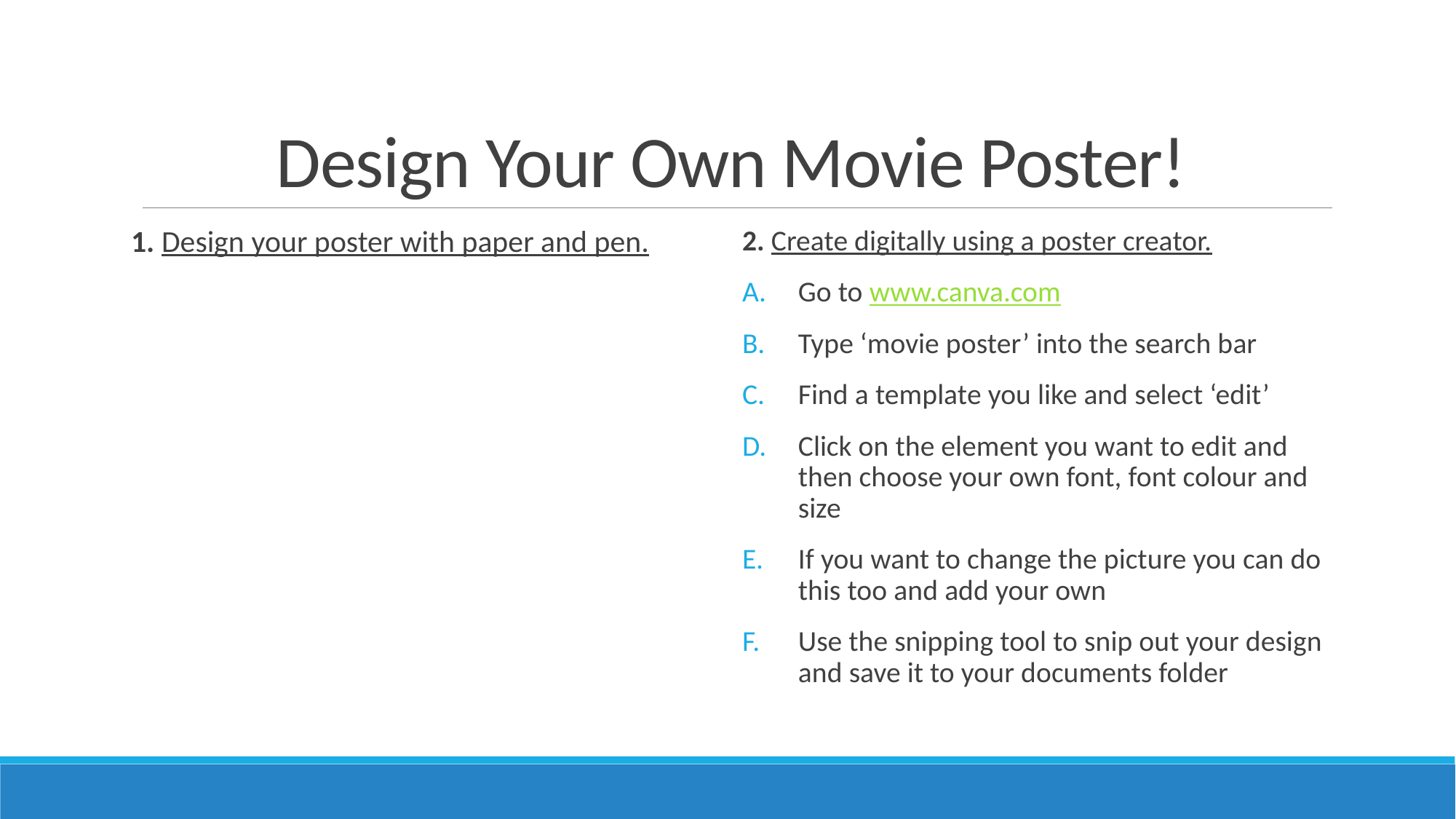

# Design Your Own Movie Poster!
1. Design your poster with paper and pen.
2. Create digitally using a poster creator.
Go to www.canva.com
Type ‘movie poster’ into the search bar
Find a template you like and select ‘edit’
Click on the element you want to edit and then choose your own font, font colour and size
If you want to change the picture you can do this too and add your own
Use the snipping tool to snip out your design and save it to your documents folder